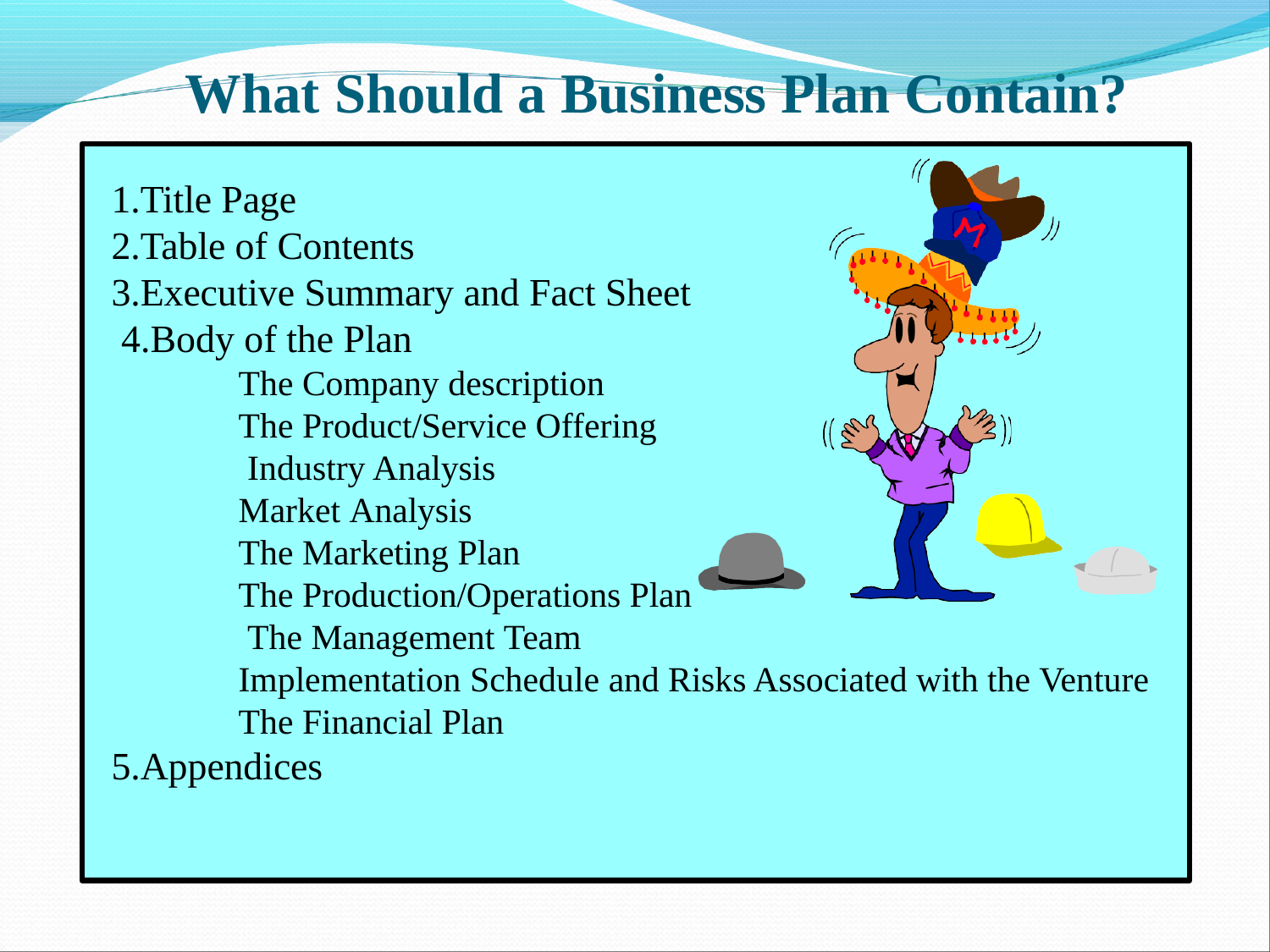

# What Should a Business Plan Contain?

1.Title Page  2.Table of Contents
3.Executive Summary and Fact Sheet  4.Body of the Plan
The Company description  The Product/Service Offering  Industry Analysis
Market Analysis  The Marketing Plan
The Production/Operations Plan  The Management Team
Implementation Schedule and Risks Associated with the Venture  The Financial Plan
5.Appendices